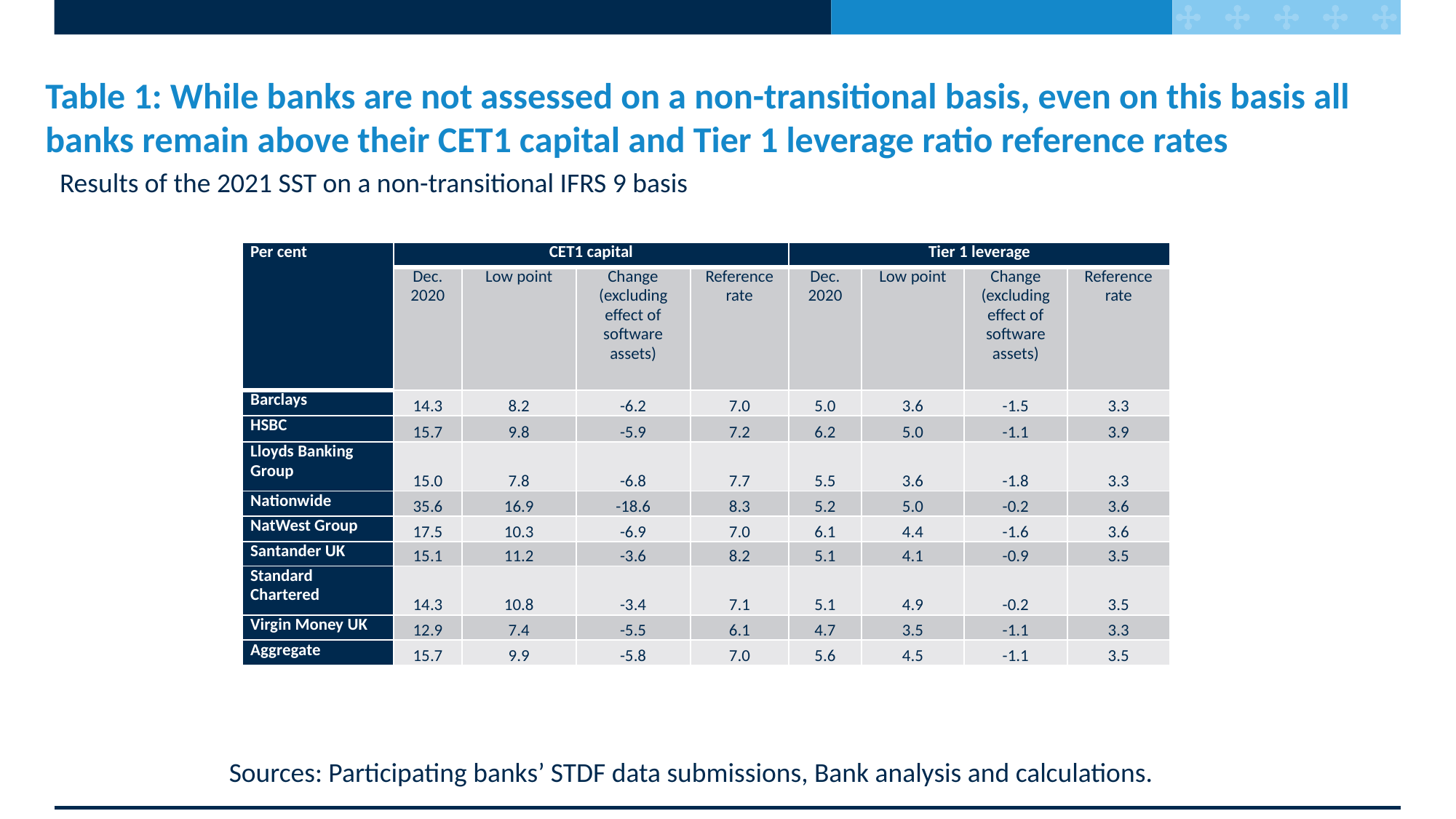

# Table 1: While banks are not assessed on a non-transitional basis, even on this basis all banks remain above their CET1 capital and Tier 1 leverage ratio reference rates
Results of the 2021 SST on a non-transitional IFRS 9 basis
| Per cent | CET1 capital |  |  |  | Tier 1 leverage |  |  |  |
| --- | --- | --- | --- | --- | --- | --- | --- | --- |
|  | Dec. 2020 | Low point | Change (excluding effect of software assets) | Reference rate | Dec. 2020 | Low point | Change (excluding effect of software assets) | Reference rate |
| Barclays | 14.3 | 8.2 | -6.2 | 7.0 | 5.0 | 3.6 | -1.5 | 3.3 |
| HSBC | 15.7 | 9.8 | -5.9 | 7.2 | 6.2 | 5.0 | -1.1 | 3.9 |
| Lloyds Banking Group | 15.0 | 7.8 | -6.8 | 7.7 | 5.5 | 3.6 | -1.8 | 3.3 |
| Nationwide | 35.6 | 16.9 | -18.6 | 8.3 | 5.2 | 5.0 | -0.2 | 3.6 |
| NatWest Group | 17.5 | 10.3 | -6.9 | 7.0 | 6.1 | 4.4 | -1.6 | 3.6 |
| Santander UK | 15.1 | 11.2 | -3.6 | 8.2 | 5.1 | 4.1 | -0.9 | 3.5 |
| Standard Chartered | 14.3 | 10.8 | -3.4 | 7.1 | 5.1 | 4.9 | -0.2 | 3.5 |
| Virgin Money UK | 12.9 | 7.4 | -5.5 | 6.1 | 4.7 | 3.5 | -1.1 | 3.3 |
| Aggregate | 15.7 | 9.9 | -5.8 | 7.0 | 5.6 | 4.5 | -1.1 | 3.5 |
Sources: Participating banks’ STDF data submissions, Bank analysis and calculations.